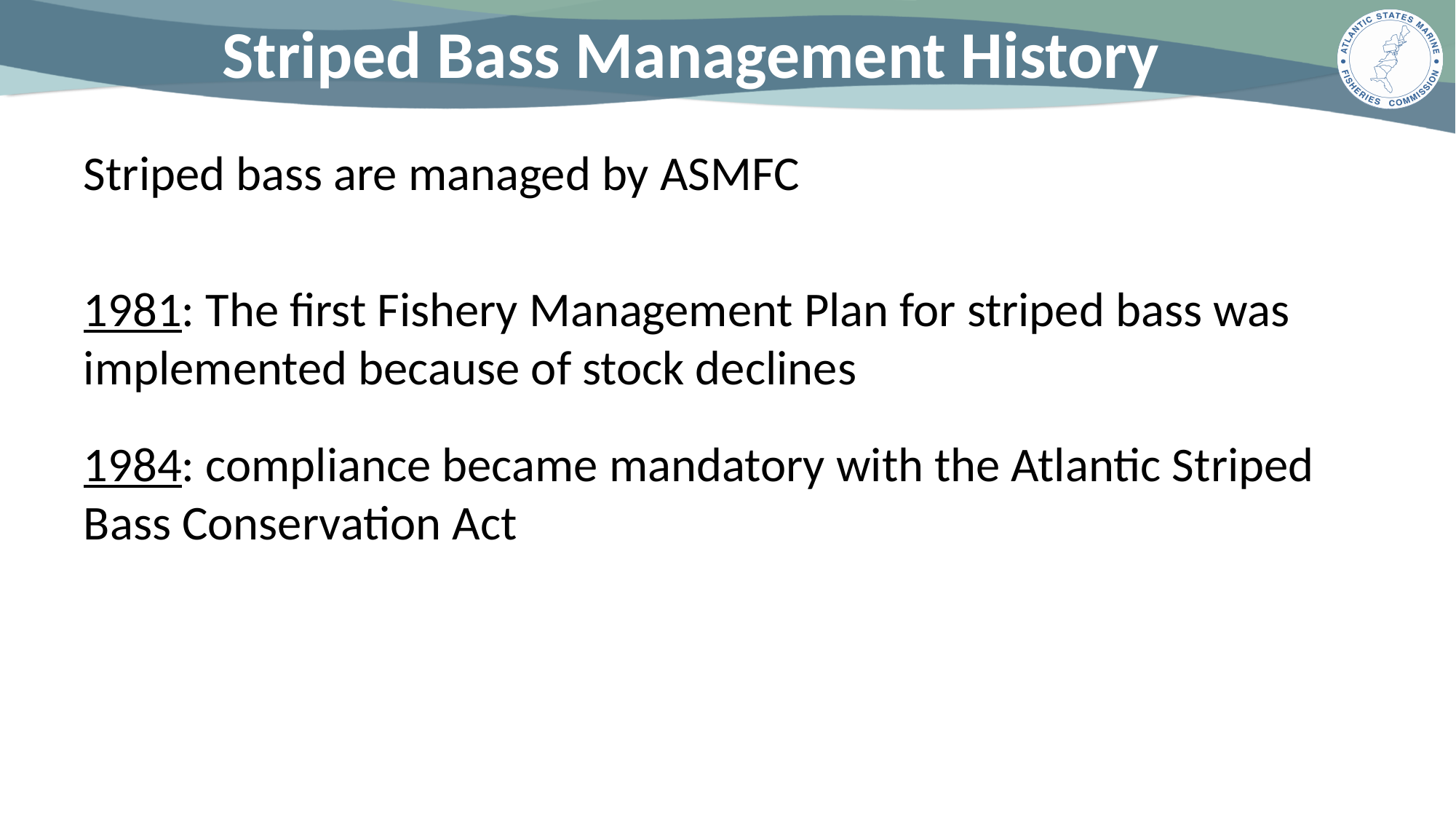

# Striped Bass Management History
Striped bass are managed by ASMFC

1981: The first Fishery Management Plan for striped bass was implemented because of stock declines

1984: compliance became mandatory with the Atlantic Striped Bass Conservation Act